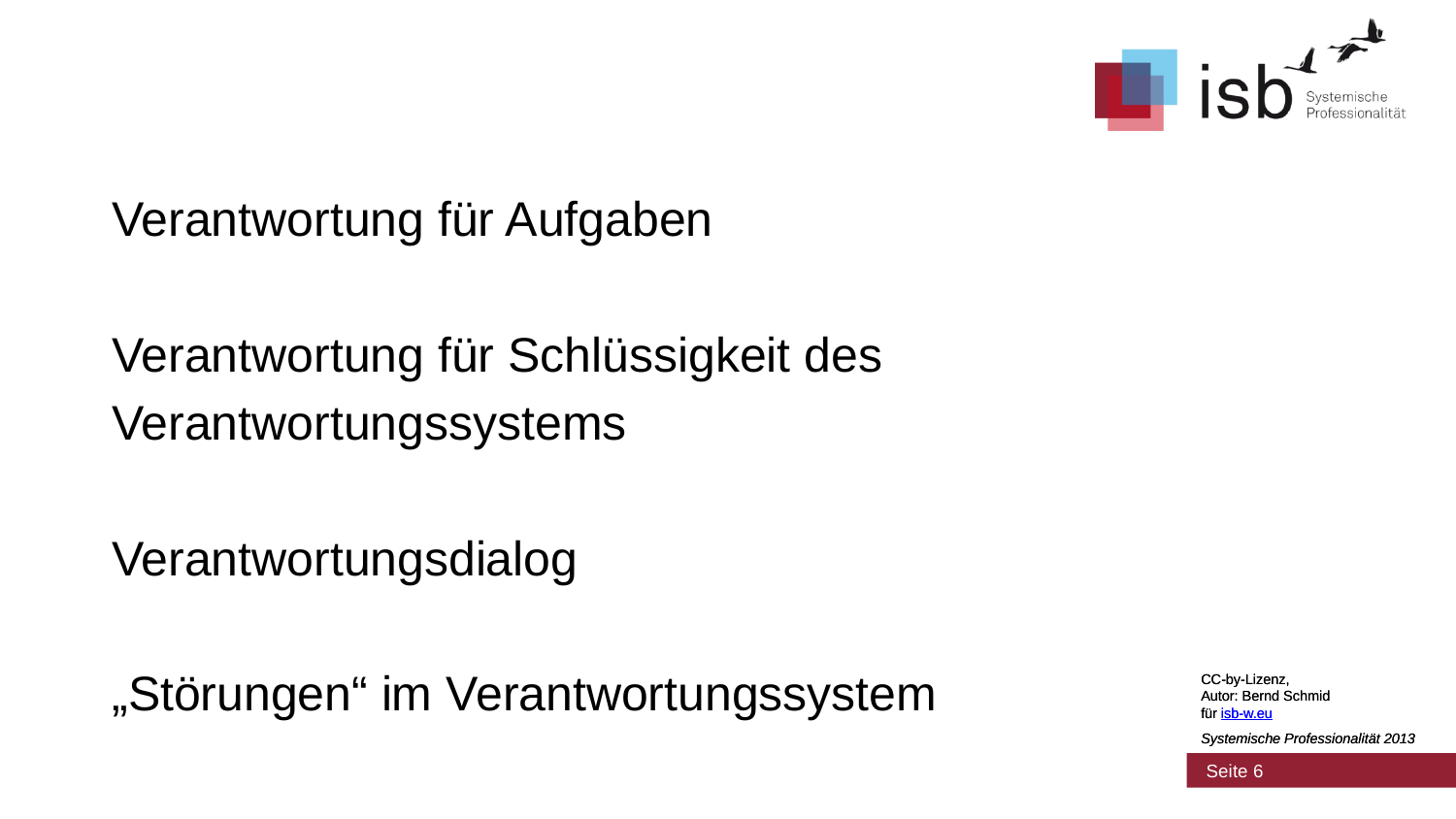

#
Verantwortung für Aufgaben

Verantwortung für Schlüssigkeit des
Verantwortungssystems

Verantwortungsdialog

„Störungen“ im Verantwortungssystem

CC-by-Lizenz,
Autor: Bernd Schmid
für isb-w.eu
Systemische Professionalität 2013
 Seite 6